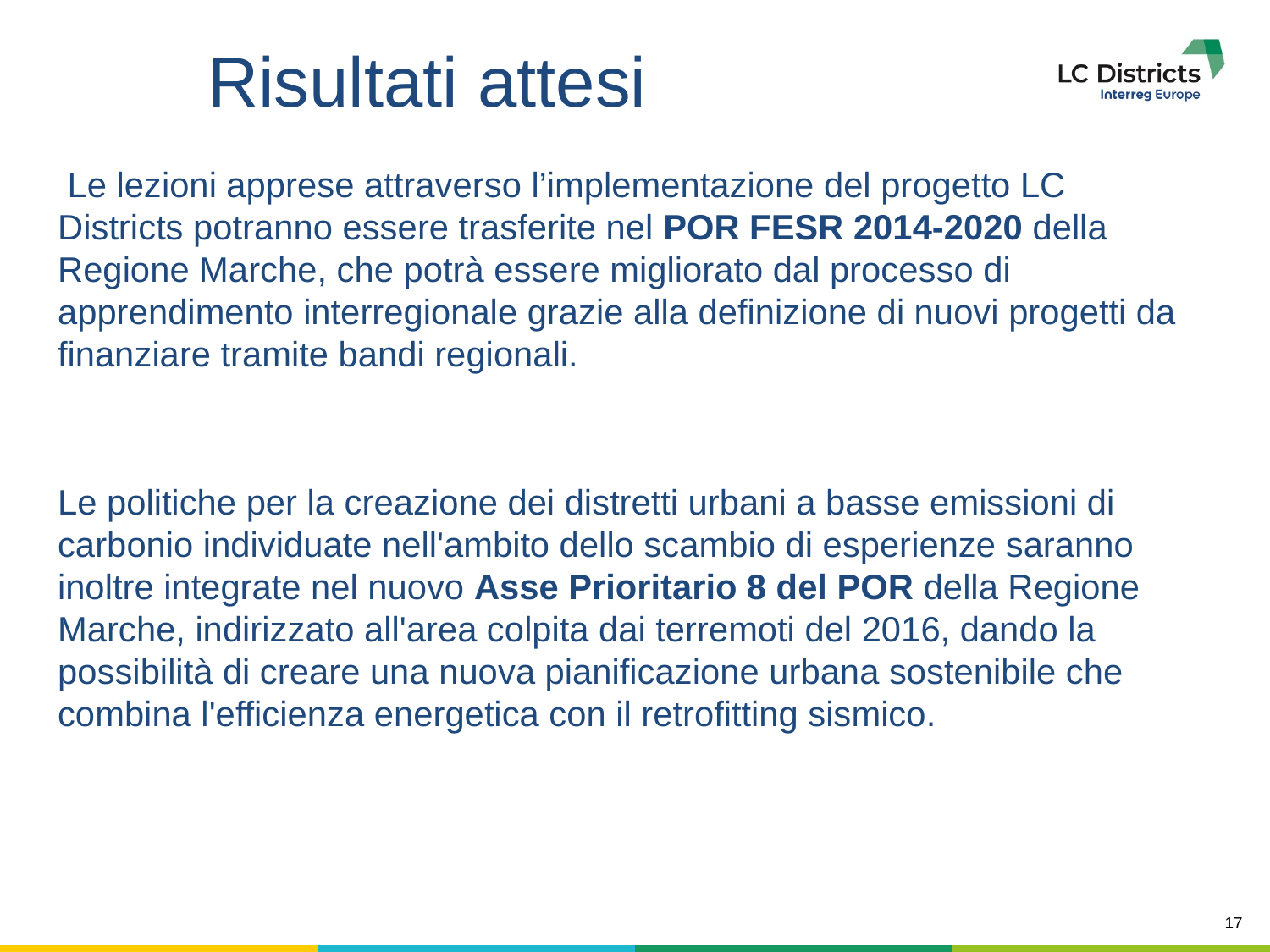

# Risultati attesi
 Le lezioni apprese attraverso l’implementazione del progetto LC Districts potranno essere trasferite nel POR FESR 2014-2020 della Regione Marche, che potrà essere migliorato dal processo di apprendimento interregionale grazie alla definizione di nuovi progetti da finanziare tramite bandi regionali.

Le politiche per la creazione dei distretti urbani a basse emissioni di carbonio individuate nell'ambito dello scambio di esperienze saranno inoltre integrate nel nuovo Asse Prioritario 8 del POR della Regione Marche, indirizzato all'area colpita dai terremoti del 2016, dando la possibilità di creare una nuova pianificazione urbana sostenibile che combina l'efficienza energetica con il retrofitting sismico.